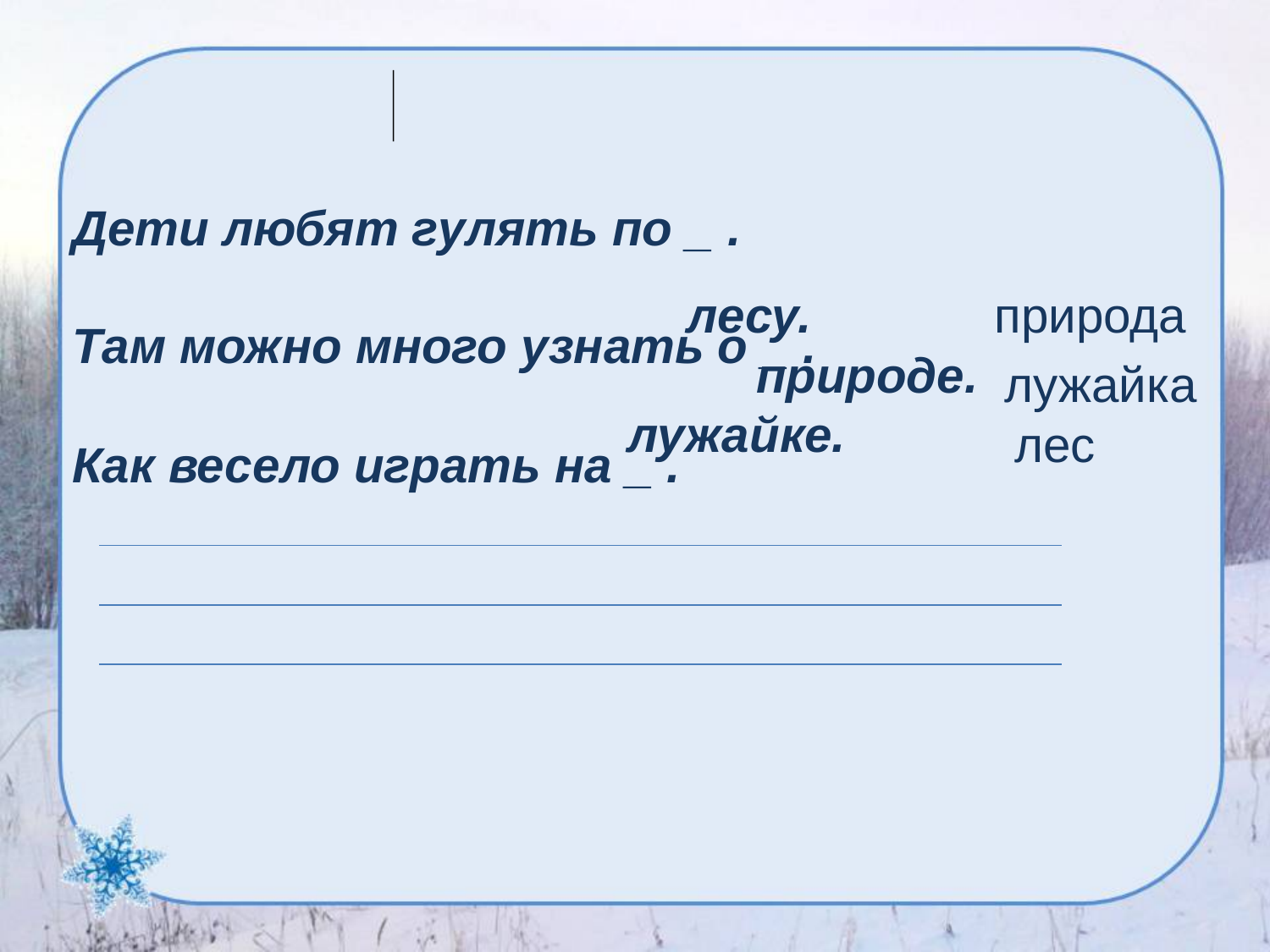

Дети любят гулять по _ .
Там можно много узнать о _ .
Как весело играть на _ .
лесу.
природа
природе.
лужайка
лужайке.
лес